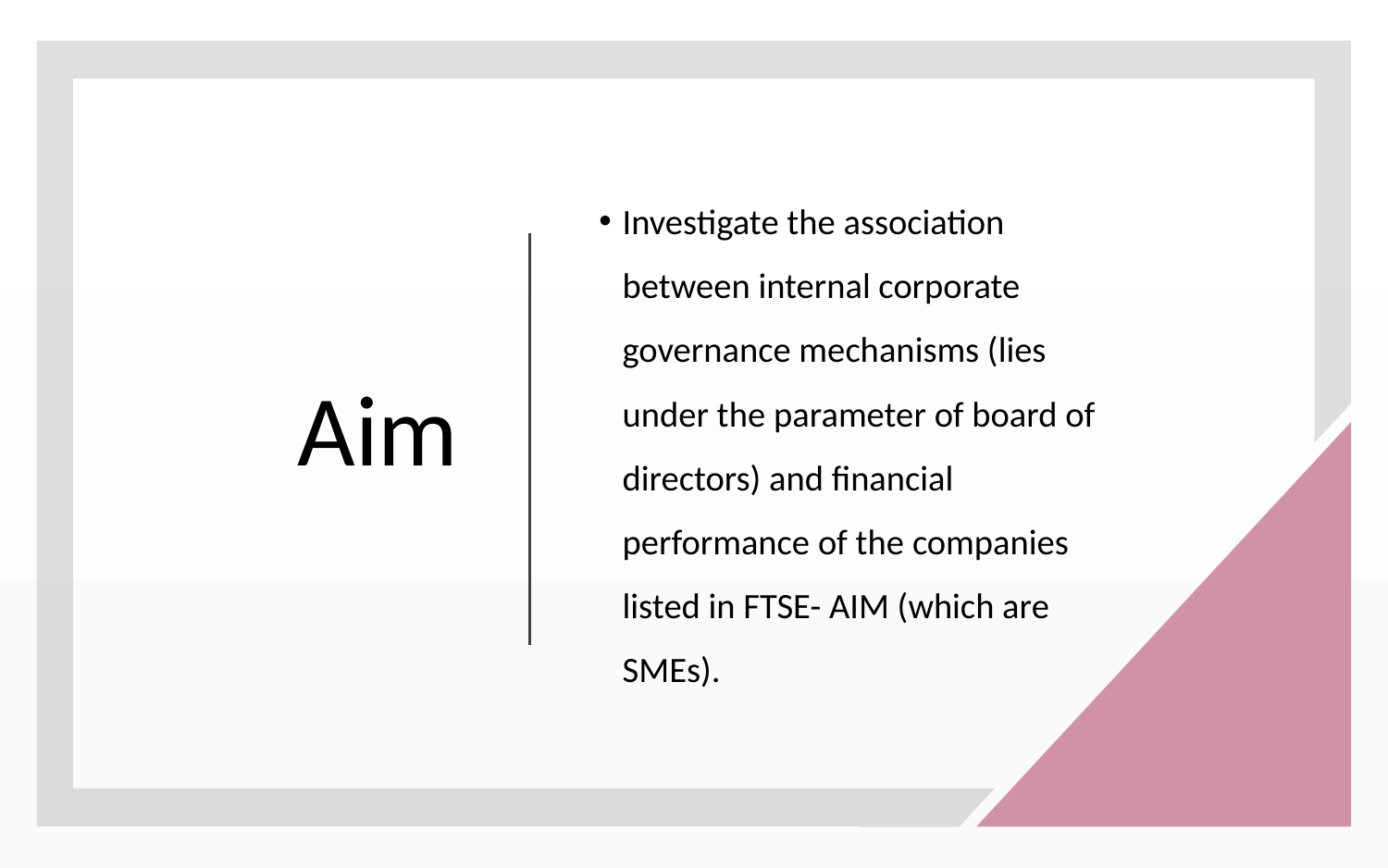

# Aim
Investigate the association between internal corporate governance mechanisms (lies under the parameter of board of directors) and financial performance of the companies listed in FTSE- AIM (which are SMEs).